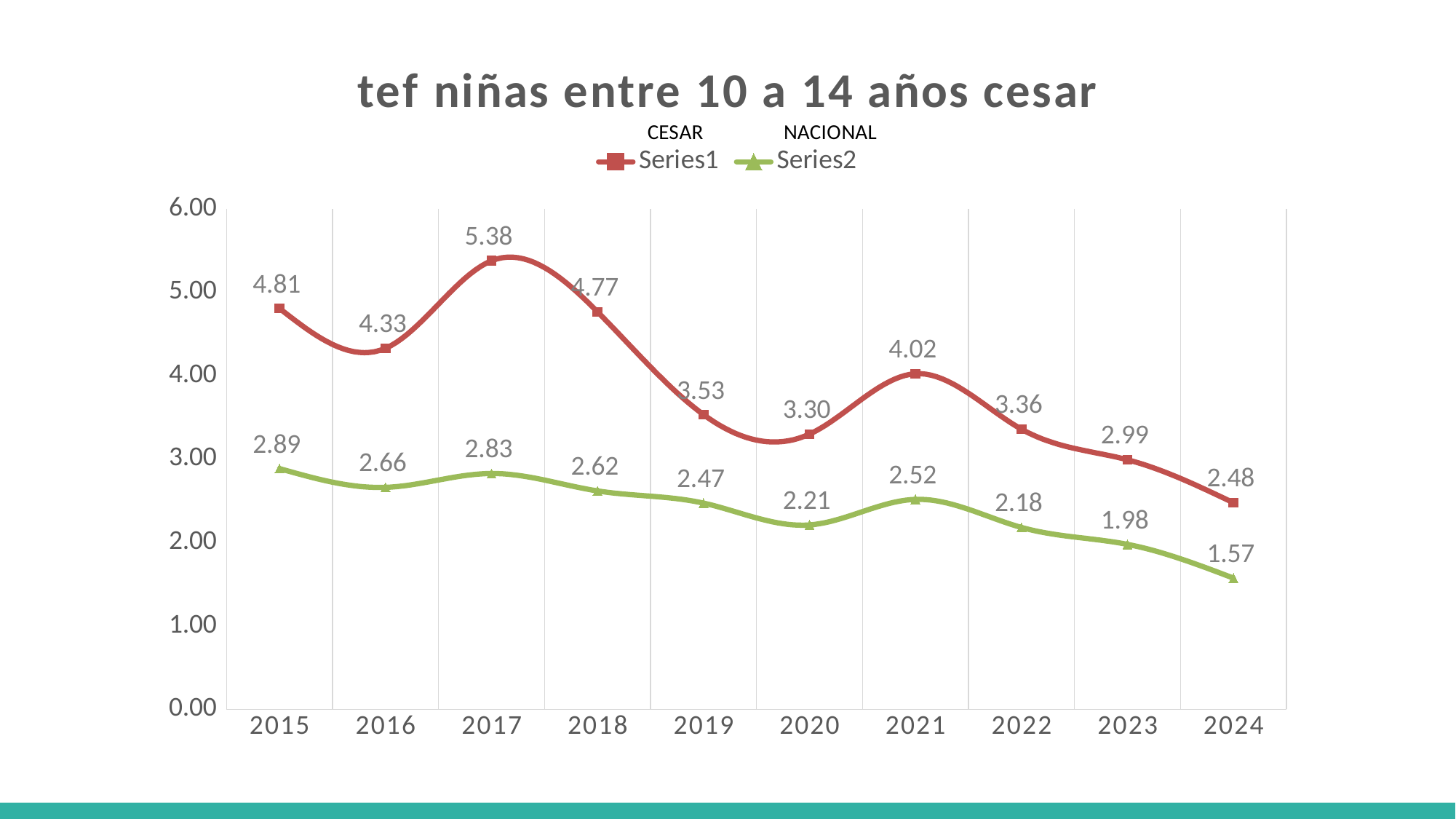

### Chart: tef niñas entre 10 a 14 años cesar

| Category |  |  |
|---|---|---|
| 2015 | 4.806157889796302 | 2.8853189530373173 |
| 2016 | 4.328431557857332 | 2.660610833301779 |
| 2017 | 5.378183200304067 | 2.8269328907370976 |
| 2018 | 4.765444806618249 | 2.6178073434258256 |
| 2019 | 3.532038252640698 | 2.4715310039261005 |
| 2020 | 3.2983899937951078 | 2.210123609680146 |
| 2021 | 4.023657165018421 | 2.516515435827571 |
| 2022 | 3.3581194531062604 | 2.17987193123448 |
| 2023 | 2.9914529914529915 | 1.9772092750026535 |
| 2024 | 2.476031439841073 | 1.5725951702653707 |